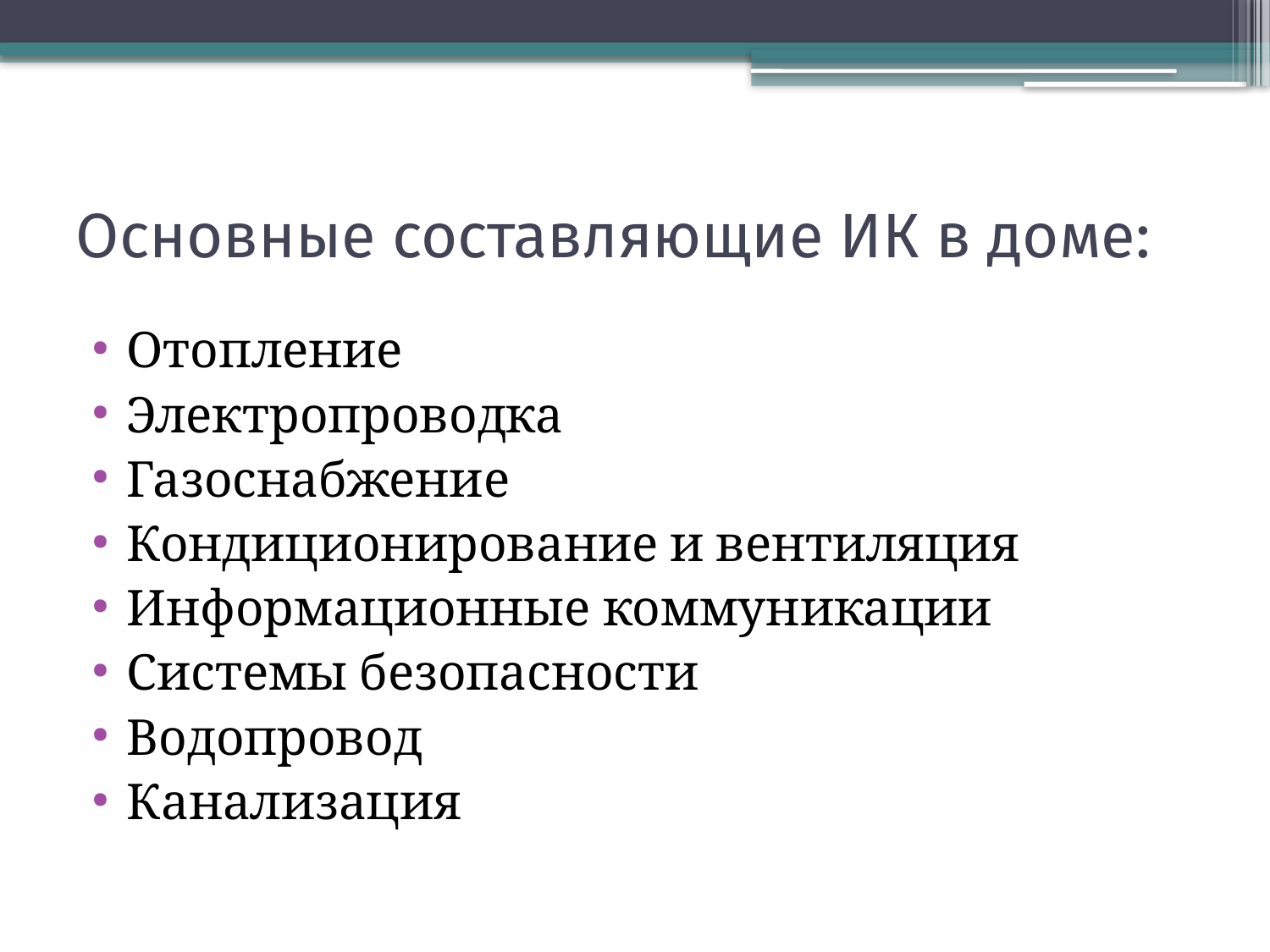

# Основные составляющие ИК в доме:
Отопление
Электропроводка
Газоснабжение
Кондиционирование и вентиляция
Информационные коммуникации
Системы безопасности
Водопровод
Канализация